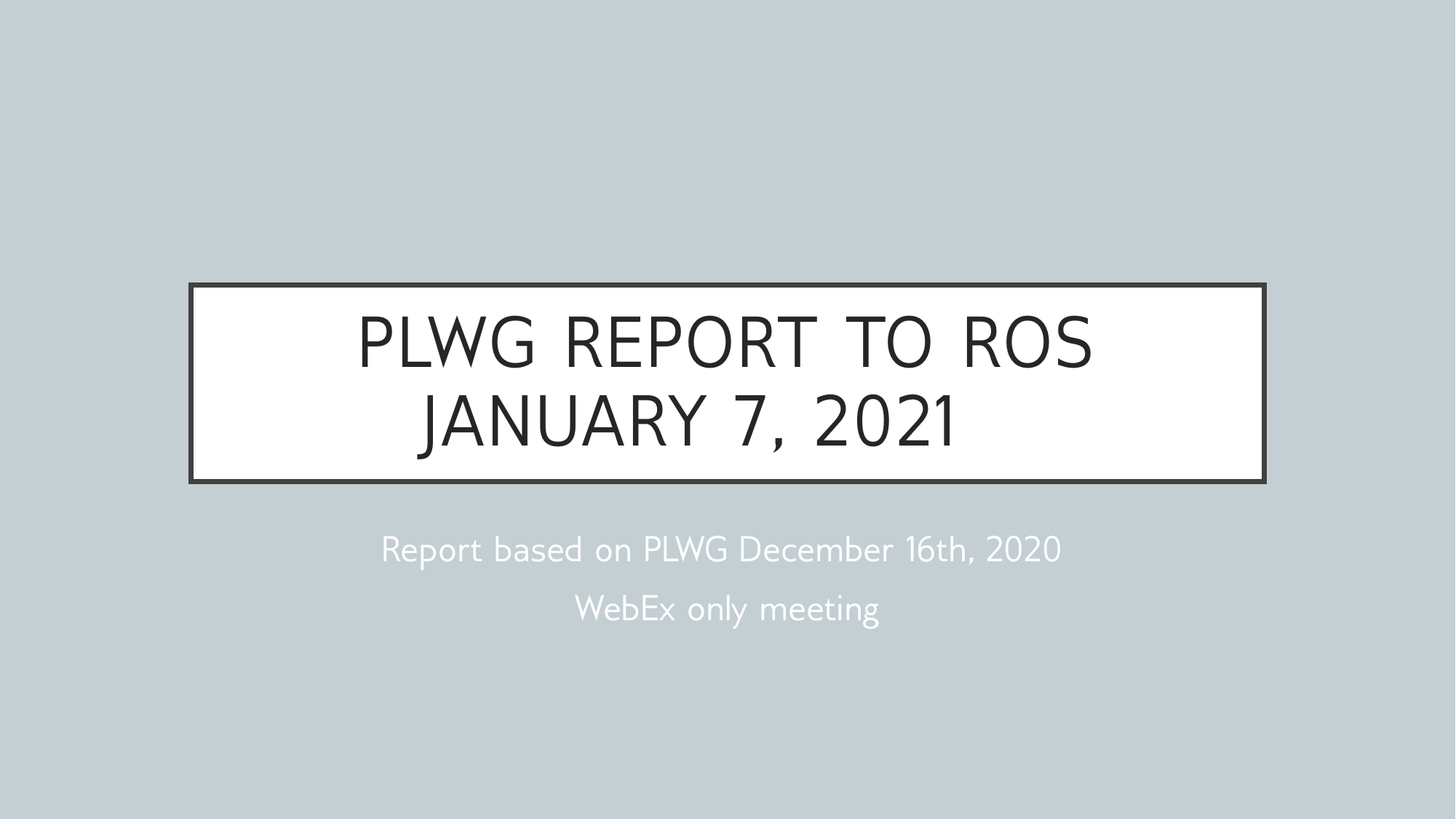

# PLWG report to ROS January 7, 2021
Report based on PLWG December 16th, 2020
WebEx only meeting